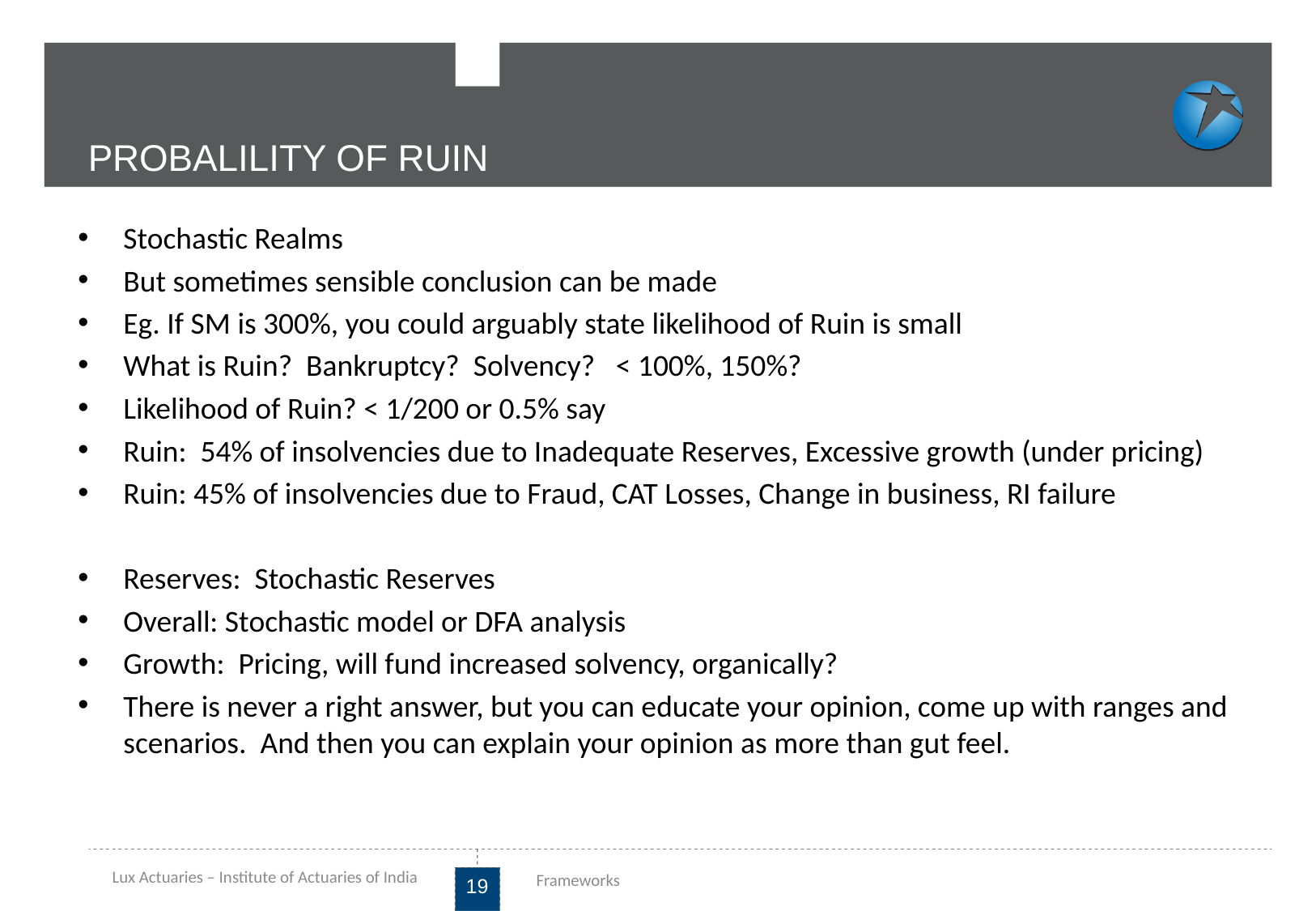

PROBALILITY OF RUIN
Stochastic Realms
But sometimes sensible conclusion can be made
Eg. If SM is 300%, you could arguably state likelihood of Ruin is small
What is Ruin?  Bankruptcy?  Solvency?   < 100%, 150%?
Likelihood of Ruin? < 1/200 or 0.5% say
Ruin:  54% of insolvencies due to Inadequate Reserves, Excessive growth (under pricing)
Ruin: 45% of insolvencies due to Fraud, CAT Losses, Change in business, RI failure

Reserves:  Stochastic Reserves
Overall: Stochastic model or DFA analysis
Growth:  Pricing, will fund increased solvency, organically?
There is never a right answer, but you can educate your opinion, come up with ranges and scenarios.  And then you can explain your opinion as more than gut feel.

Lux Actuaries – Institute of Actuaries of India
Frameworks
19